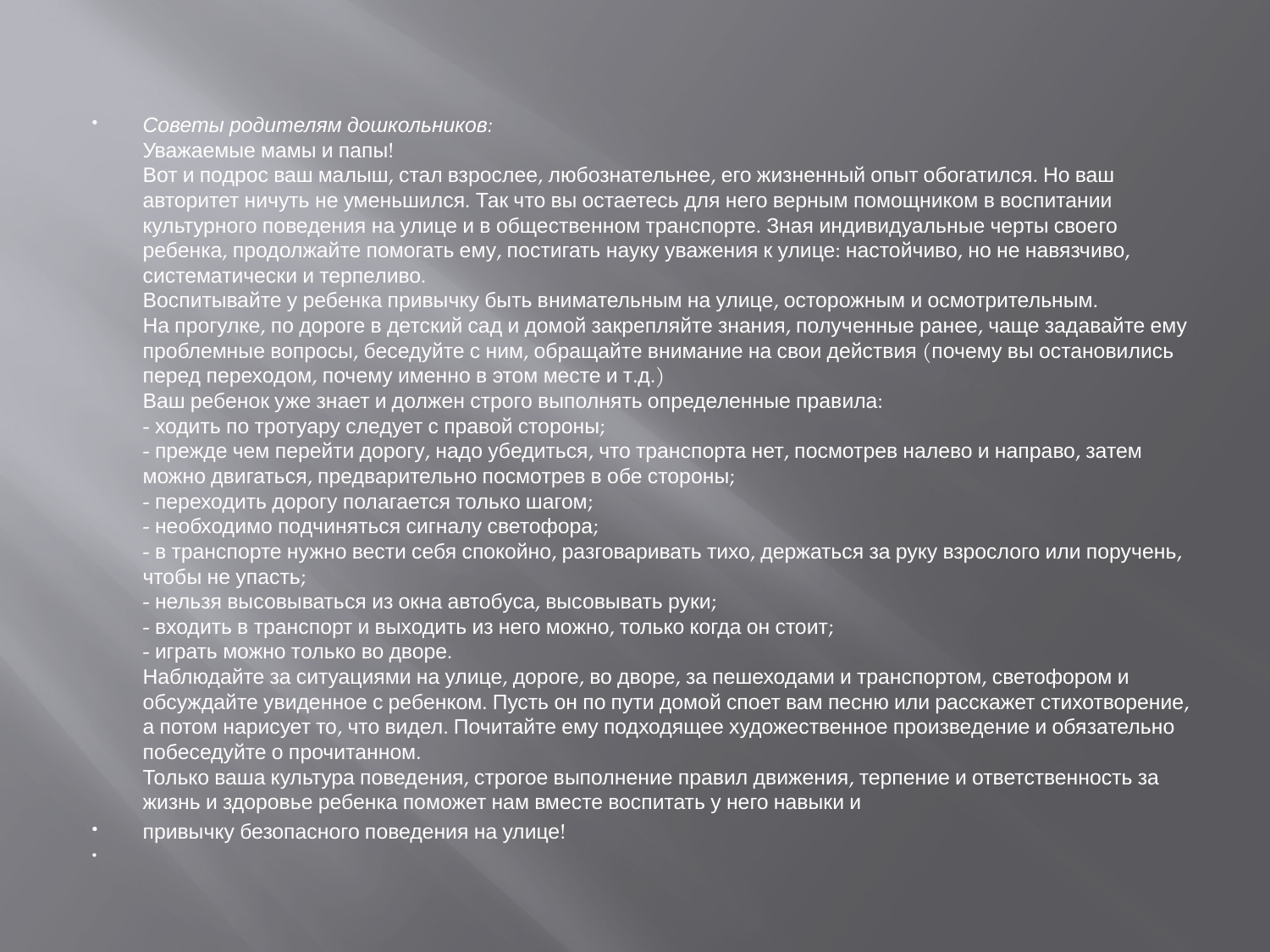

Советы родителям дошкольников: 
Уважаемые мамы и папы! 
Вот и подрос ваш малыш, стал взрослее, любознательнее, его жизненный опыт обогатился. Но ваш авторитет ничуть не уменьшился. Так что вы остаетесь для него верным помощником в воспитании культурного поведения на улице и в общественном транспорте. Зная индивидуальные черты своего ребенка, продолжайте помогать ему, постигать науку уважения к улице: настойчиво, но не навязчиво, систематически и терпеливо. 
Воспитывайте у ребенка привычку быть внимательным на улице, осторожным и осмотрительным. 
На прогулке, по дороге в детский сад и домой закрепляйте знания, полученные ранее, чаще задавайте ему проблемные вопросы, беседуйте с ним, обращайте внимание на свои действия (почему вы остановились перед переходом, почему именно в этом месте и т.д.) 
Ваш ребенок уже знает и должен строго выполнять определенные правила: 
- ходить по тротуару следует с правой стороны; 
- прежде чем перейти дорогу, надо убедиться, что транспорта нет, посмотрев налево и направо, затем можно двигаться, предварительно посмотрев в обе стороны; 
- переходить дорогу полагается только шагом; 
- необходимо подчиняться сигналу светофора; 
- в транспорте нужно вести себя спокойно, разговаривать тихо, держаться за руку взрослого или поручень, чтобы не упасть; 
- нельзя высовываться из окна автобуса, высовывать руки; 
- входить в транспорт и выходить из него можно, только когда он стоит; 
- играть можно только во дворе. 
Наблюдайте за ситуациями на улице, дороге, во дворе, за пешеходами и транспортом, светофором и обсуждайте увиденное с ребенком. Пусть он по пути домой споет вам песню или расскажет стихотворение, а потом нарисует то, что видел. Почитайте ему подходящее художественное произведение и обязательно побеседуйте о прочитанном. 
Только ваша культура поведения, строгое выполнение правил движения, терпение и ответственность за жизнь и здоровье ребенка поможет нам вместе воспитать у него навыки и
привычку безопасного поведения на улице!